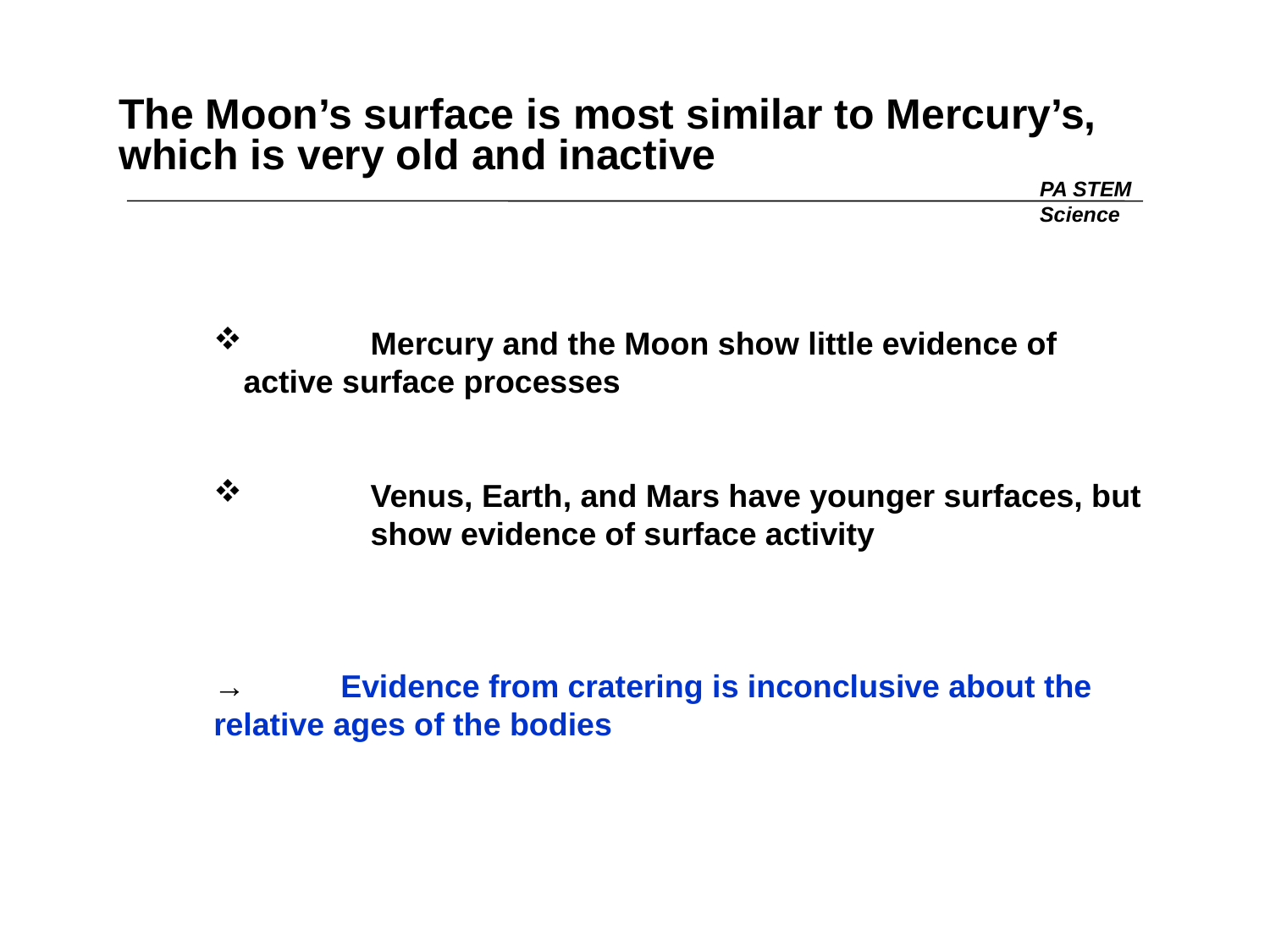

# The Moon’s surface is most similar to Mercury’s, which is very old and inactive
PA STEM
Science

 	Mercury and the Moon show little evidence of 	active surface processes

 	Venus, Earth, and Mars have younger surfaces, but 	show evidence of surface activity

→      	Evidence from cratering is inconclusive about the 	relative ages of the bodies